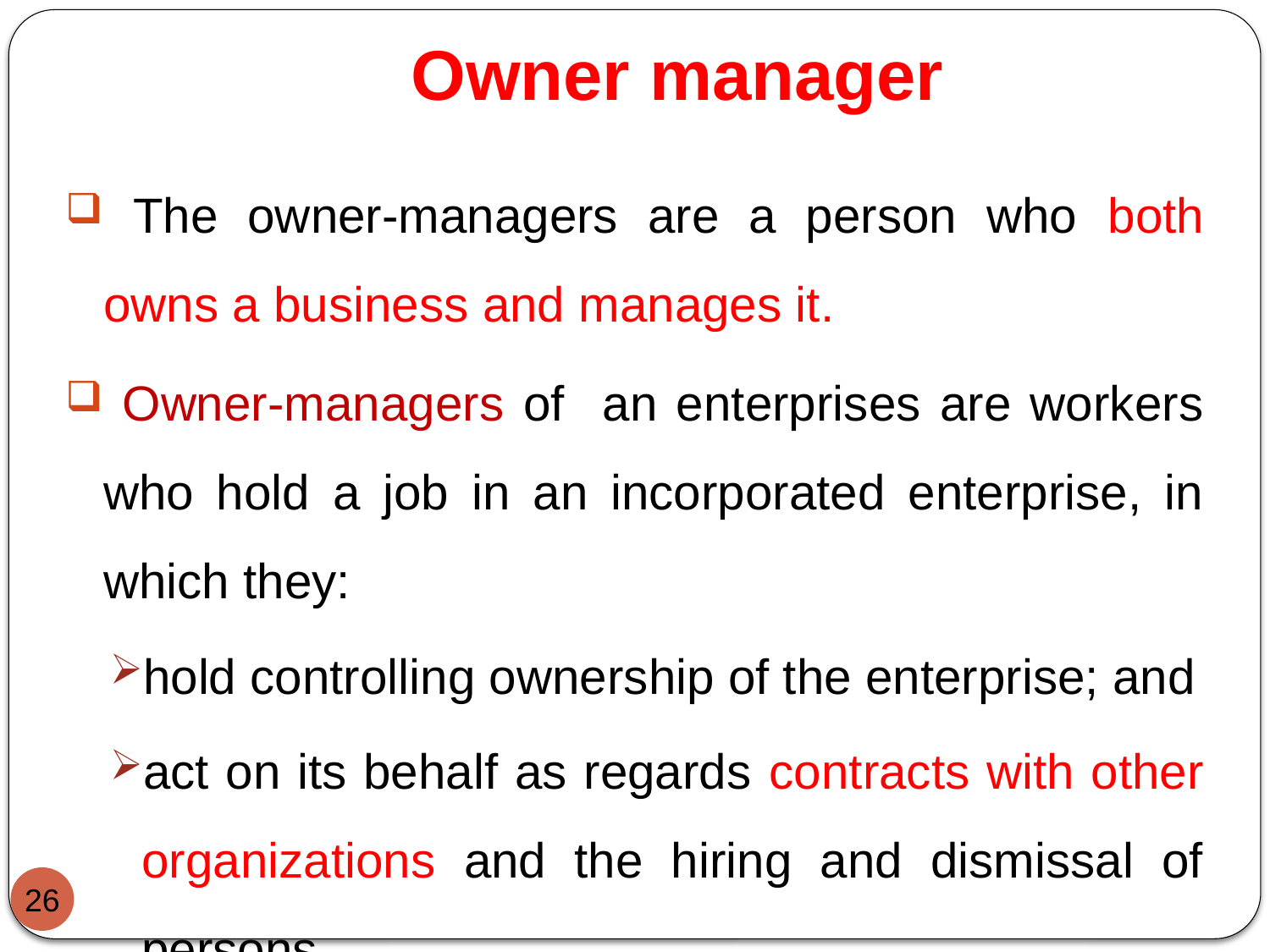

# Owner manager
 The owner-managers are a person who both owns a business and manages it.
 Owner-managers of  an enterprises are workers who hold a job in an incorporated enterprise, in which they:
hold controlling ownership of the enterprise; and
act on its behalf as regards contracts with other organizations and the hiring and dismissal of persons.
26